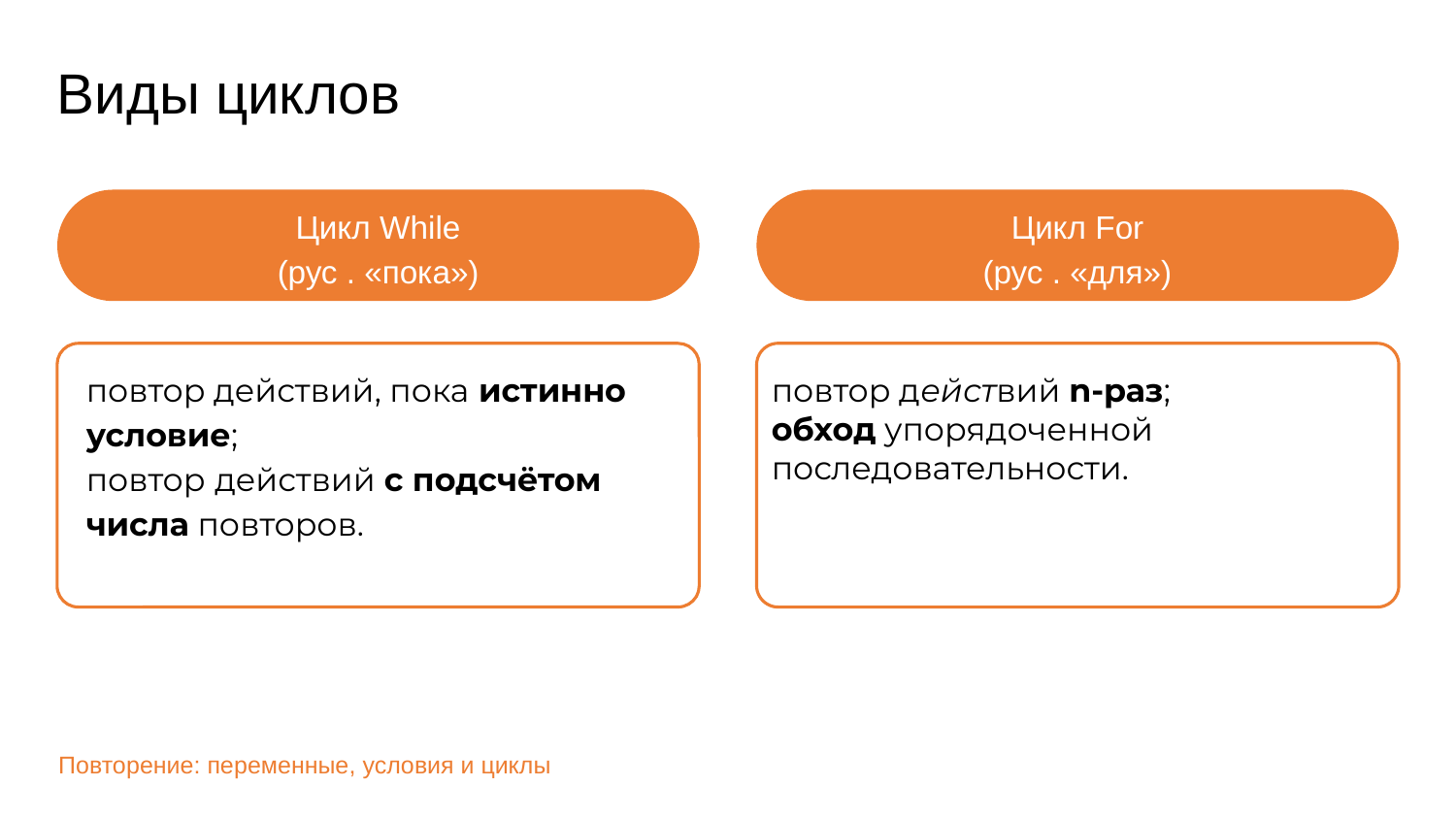

Виды циклов

Цикл While
(рус . «пока»)
Цикл For
(рус . «для»)
повтор действий, пока истинно условие;
повтор действий с подсчётом числа повторов.

повтор действий n-раз;
обход упорядоченной последовательности.
Повторение: переменные, условия и циклы